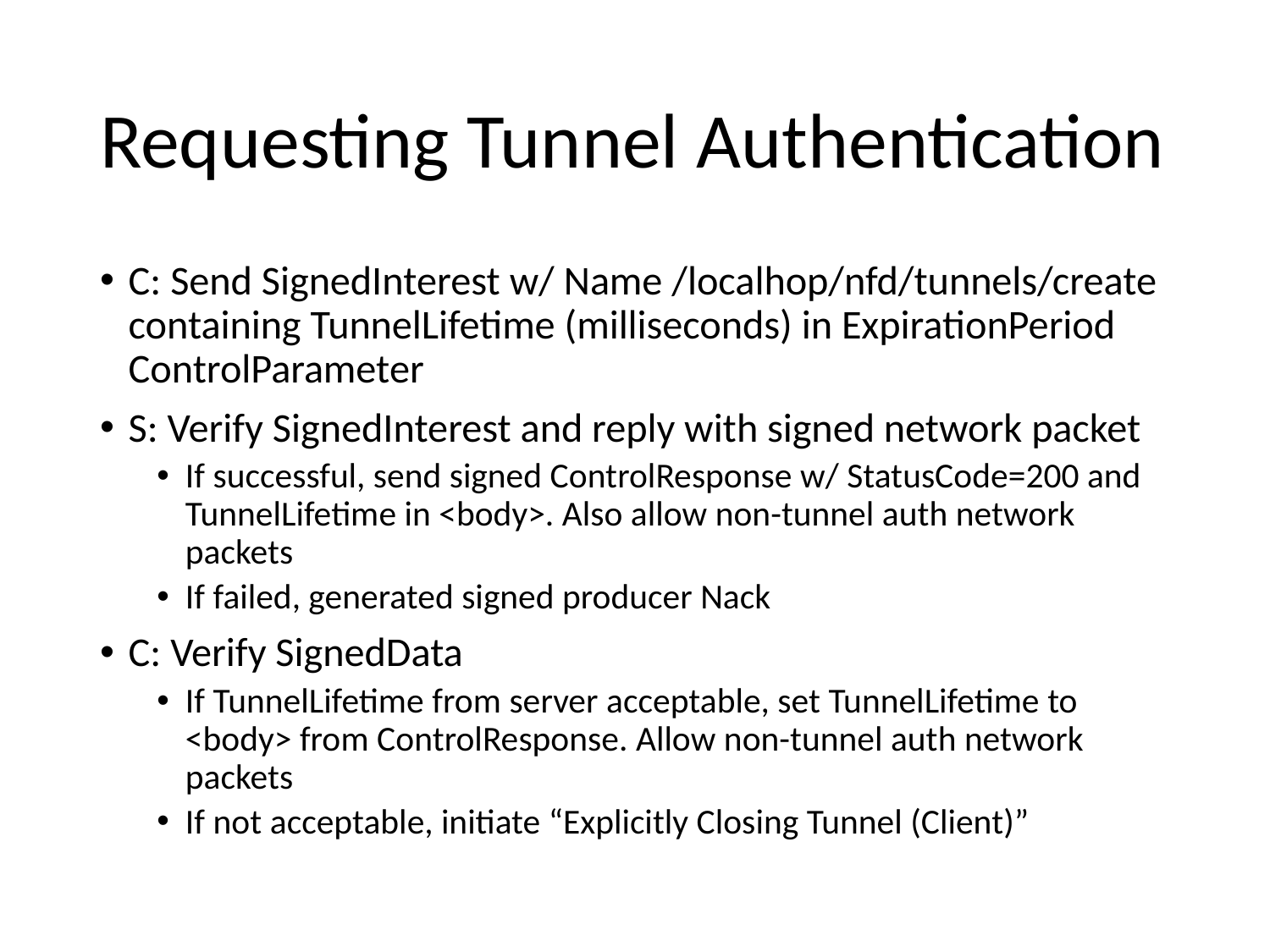

# Requesting Tunnel Authentication
C: Send SignedInterest w/ Name /localhop/nfd/tunnels/create containing TunnelLifetime (milliseconds) in ExpirationPeriod ControlParameter
S: Verify SignedInterest and reply with signed network packet
If successful, send signed ControlResponse w/ StatusCode=200 and TunnelLifetime in <body>. Also allow non-tunnel auth network packets
If failed, generated signed producer Nack
C: Verify SignedData
If TunnelLifetime from server acceptable, set TunnelLifetime to <body> from ControlResponse. Allow non-tunnel auth network packets
If not acceptable, initiate “Explicitly Closing Tunnel (Client)”